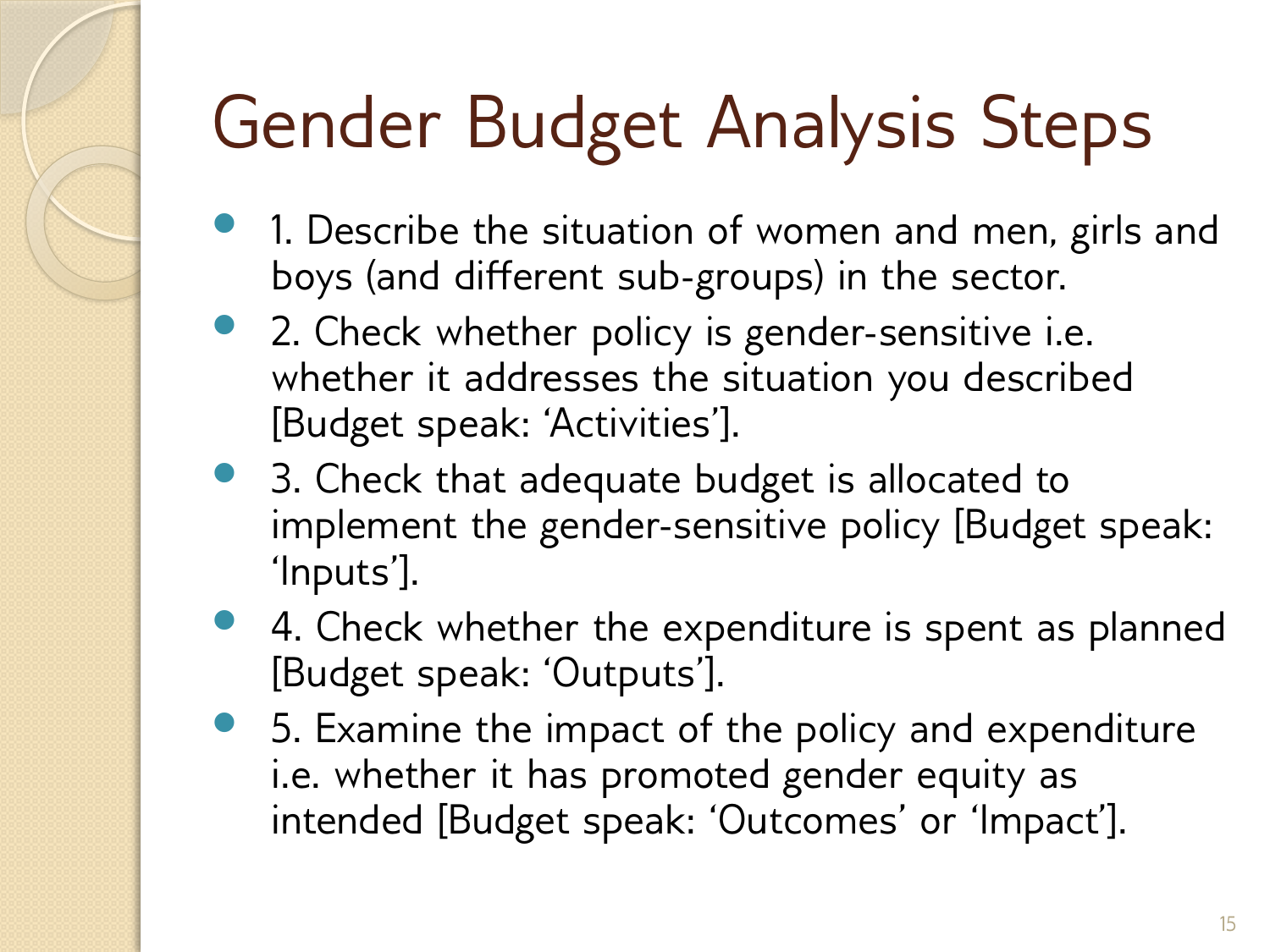

# Gender Budget Analysis Steps
1. Describe the situation of women and men, girls and boys (and different sub-groups) in the sector.
2. Check whether policy is gender-sensitive i.e. whether it addresses the situation you described [Budget speak: ‘Activities’].
3. Check that adequate budget is allocated to implement the gender-sensitive policy [Budget speak: ‘Inputs’].
4. Check whether the expenditure is spent as planned [Budget speak: ‘Outputs’].
5. Examine the impact of the policy and expenditure i.e. whether it has promoted gender equity as intended [Budget speak: ‘Outcomes’ or ‘Impact’].

15